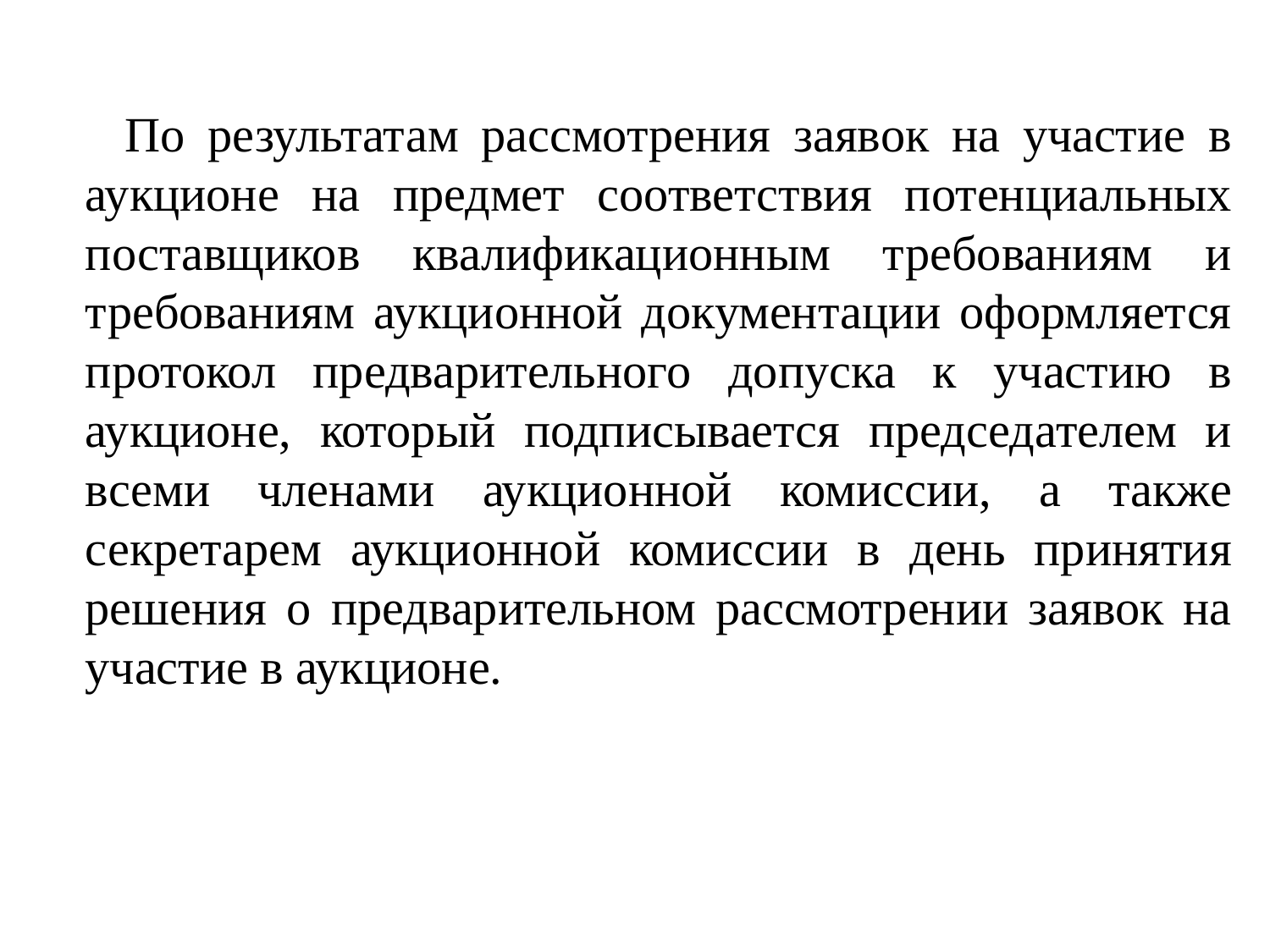

По результатам рассмотрения заявок на участие в аукционе на предмет соответствия потенциальных поставщиков квалификационным требованиям и требованиям аукционной документации оформляется протокол предварительного допуска к участию в аукционе, который подписывается председателем и всеми членами аукционной комиссии, а также секретарем аукционной комиссии в день принятия решения о предварительном рассмотрении заявок на участие в аукционе.